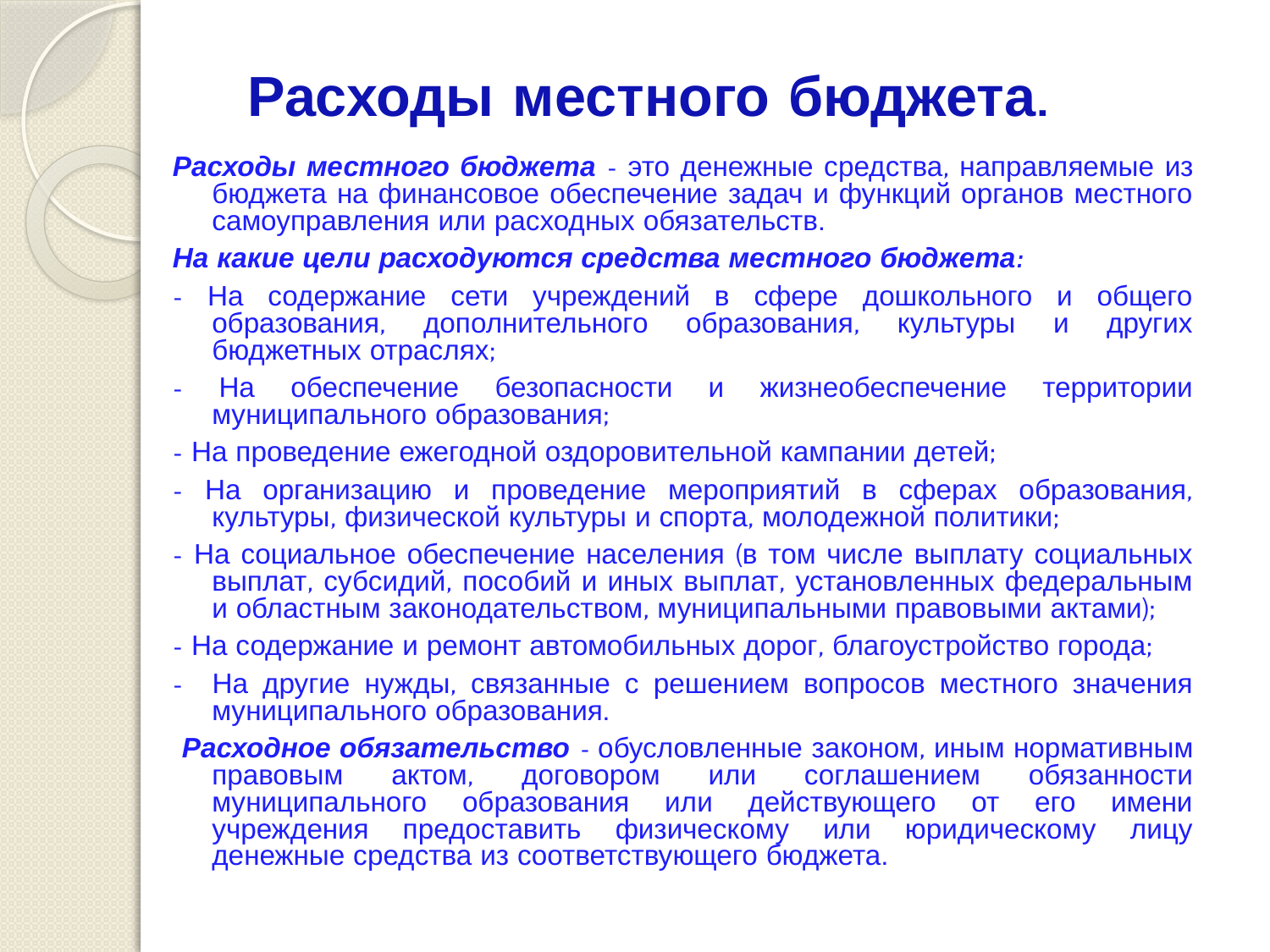

# Расходы местного бюджета.
Расходы местного бюджета - это денежные средства, направляемые из бюджета на финансовое обеспечение задач и функций органов местного самоуправления или расходных обязательств.
На какие цели расходуются средства местного бюджета:
- На содержание сети учреждений в сфере дошкольного и общего образования, дополнительного образования, культуры и других бюджетных отраслях;
- На обеспечение безопасности и жизнеобеспечение территории муниципального образования;
- На проведение ежегодной оздоровительной кампании детей;
- На организацию и проведение мероприятий в сферах образования, культуры, физической культуры и спорта, молодежной политики;
- На социальное обеспечение населения (в том числе выплату социальных выплат, субсидий, пособий и иных выплат, установленных федеральным и областным законодательством, муниципальными правовыми актами);
- На содержание и ремонт автомобильных дорог, благоустройство города;
-  На другие нужды, связанные с решением вопросов местного значения муниципального образования.
 Расходное обязательство - обусловленные законом, иным нормативным правовым актом, договором или соглашением обязанности муниципального образования или действующего от его имени учреждения предоставить физическому или юридическому лицу денежные средства из соответствующего бюджета.